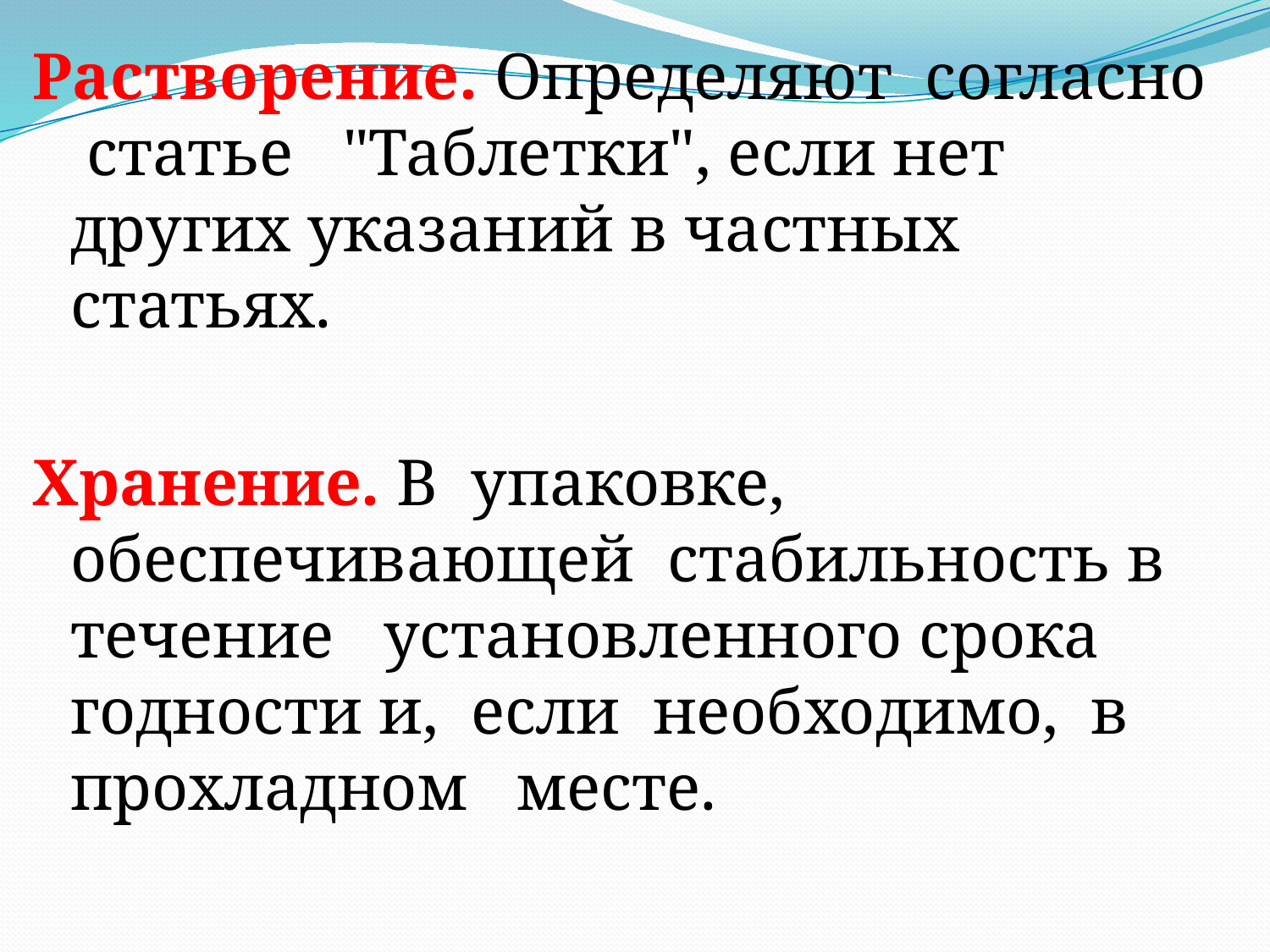

Растворение. Определяют  согласно   статье   "Таблетки", если нет других указаний в частных статьях.

Хранение. В  упаковке,  обеспечивающей  стабильность в течение   установленного срока годности и,  если  необходимо,  в  прохладном   месте.
#